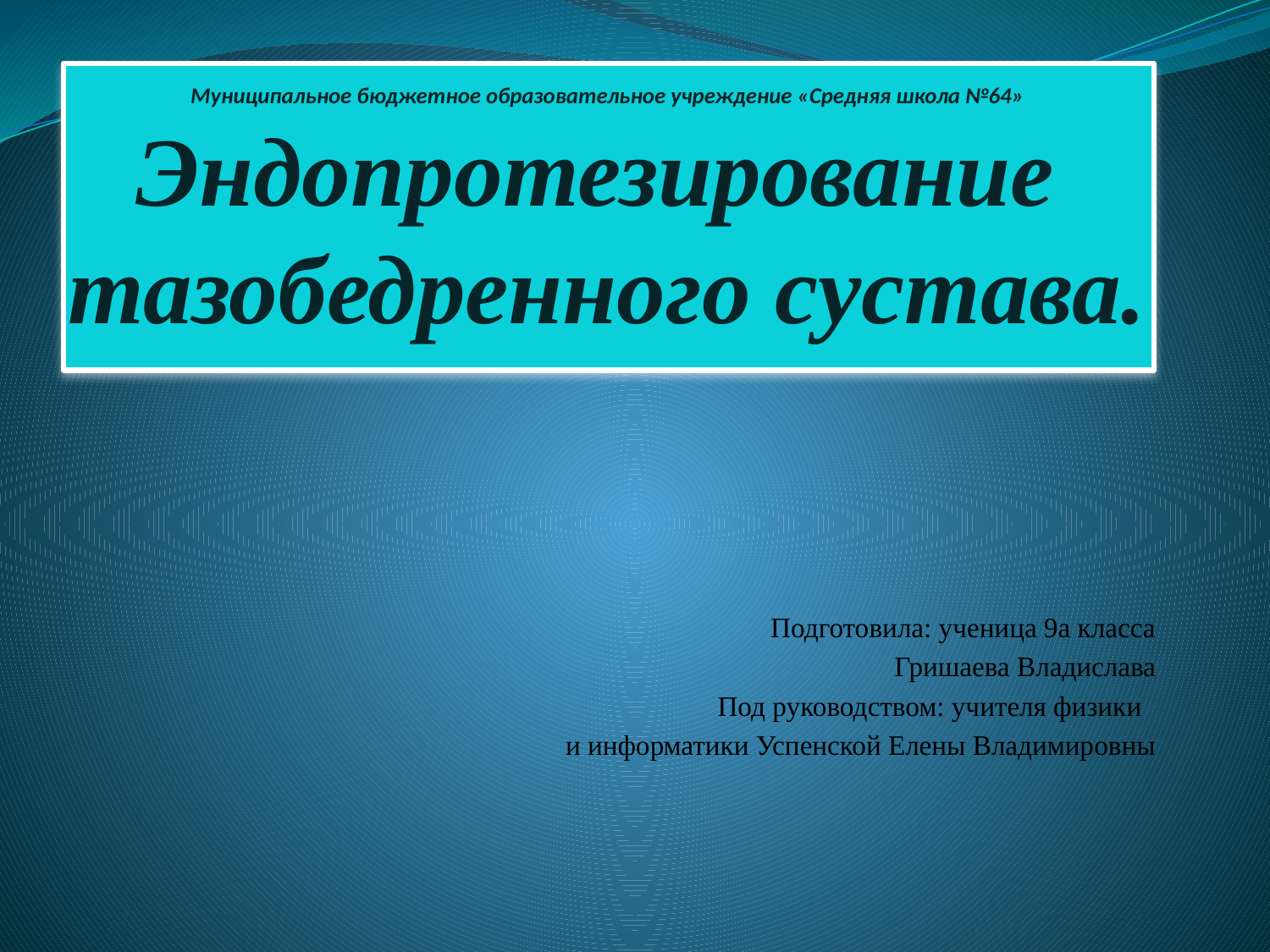

# Муниципальное бюджетное образовательное учреждение «Средняя школа №64» Эндопротезирование  тазобедренного сустава.
Подготовила: ученица 9а класса
Гришаева Владислава
Под руководством: учителя физики
и информатики Успенской Елены Владимировны